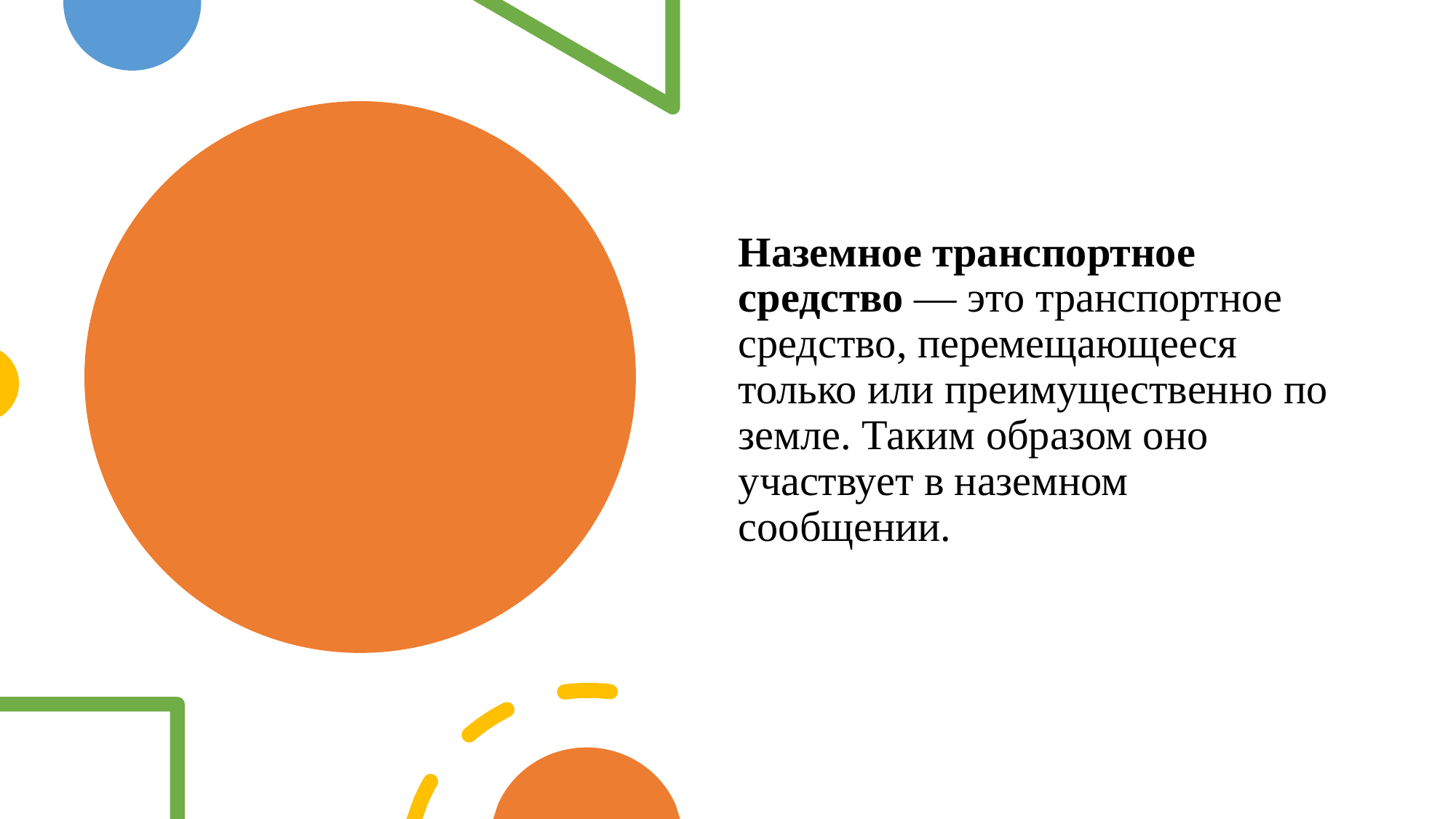

Наземное транспортное средство — это транспортное средство, перемещающееся только или преимущественно по земле. Таким образом оно участвует в наземном сообщении.